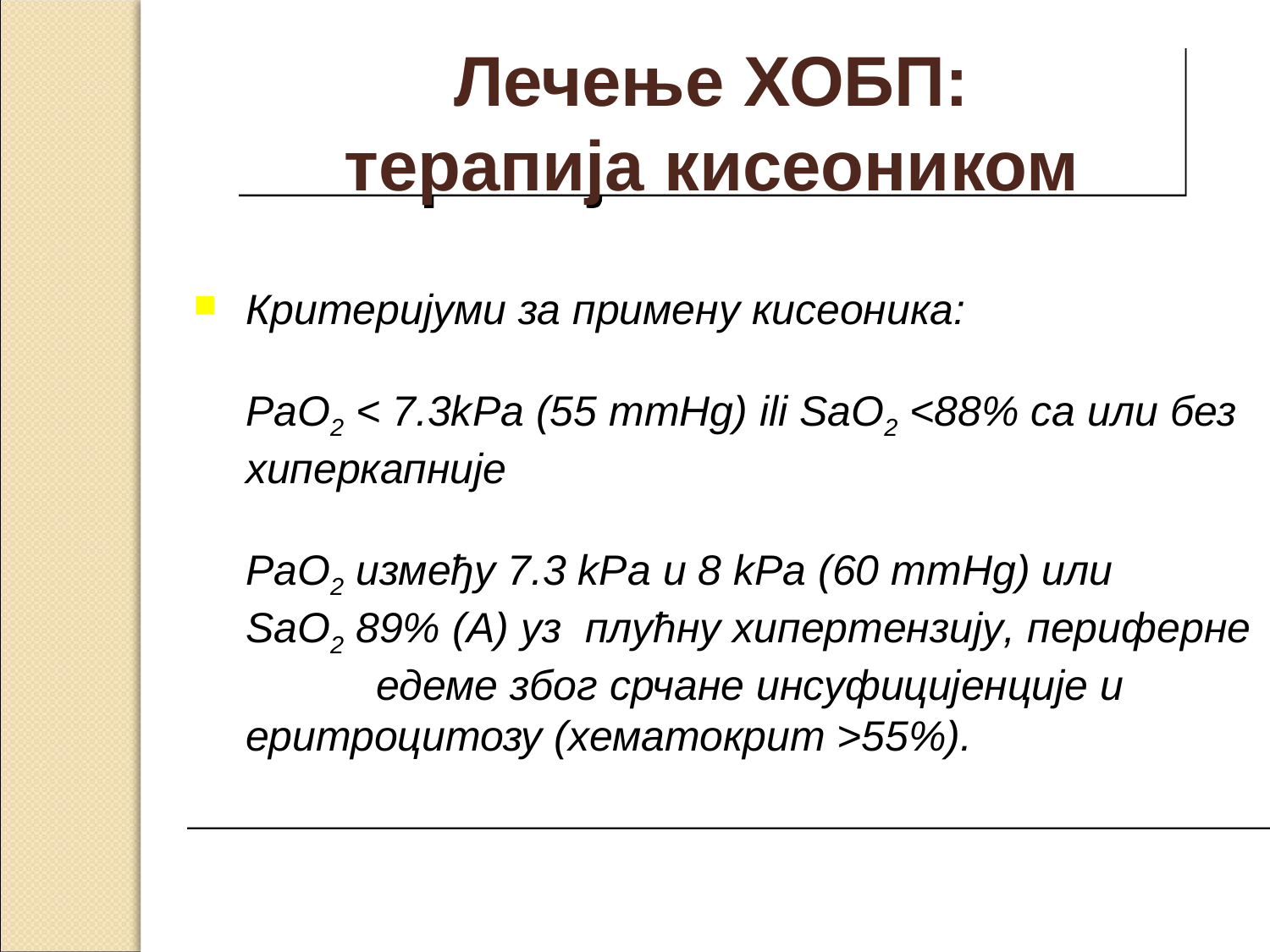

Лечење ХОБП:
терапија кисеоником
Критеријуми за примену кисеоника:
PaO2 < 7.3kРa (55 mmHg) ili SaO2 <88% са или без хиперкапније
PaO2 између 7.3 kPa и 8 kPa (60 mmHg) или
SaO2 89% (A) уз  плућну хипертензију, периферне            едеме због срчане инсуфицијенције и еритроцитозу (хематокрит >55%).